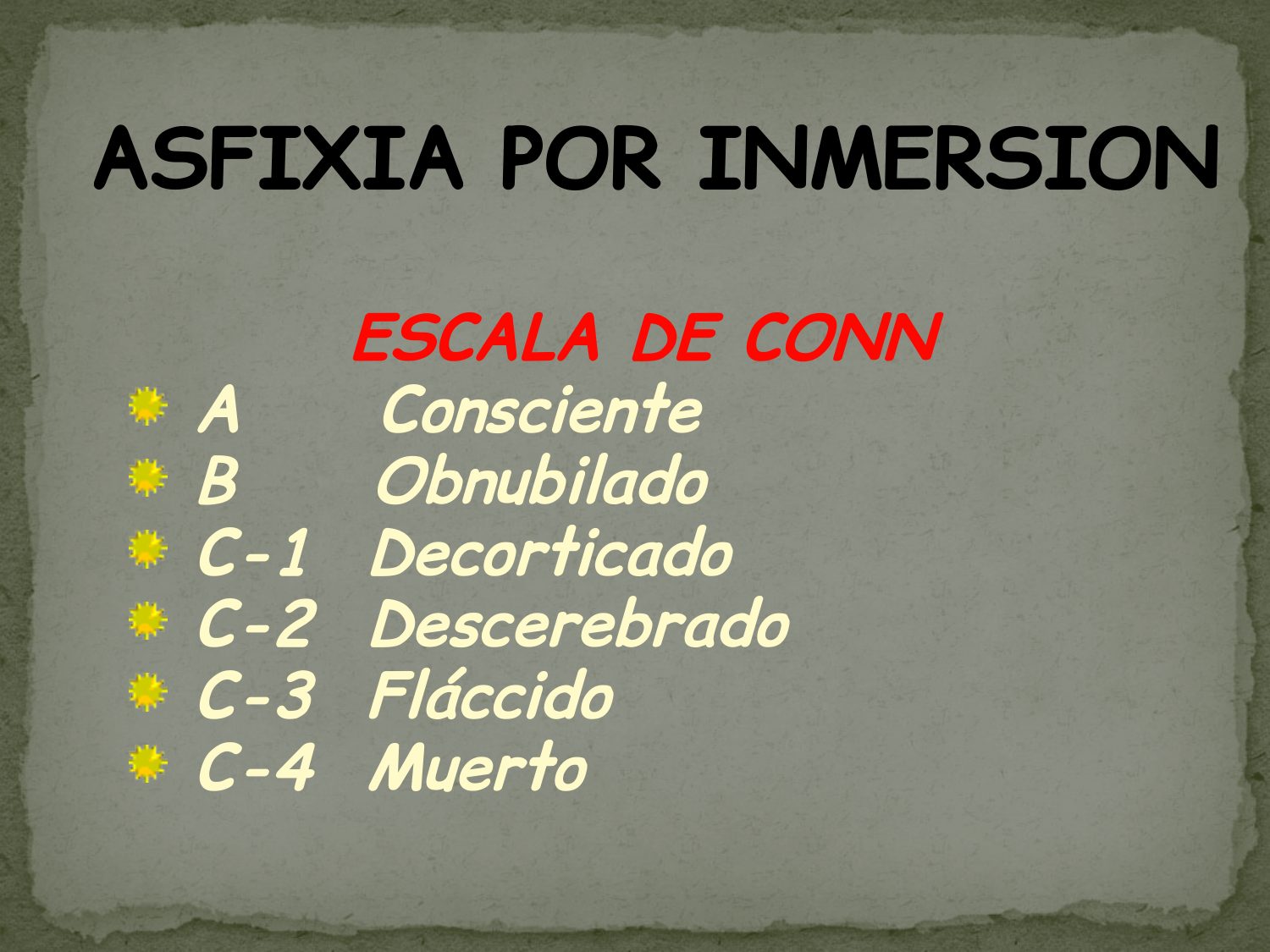

# ASFIXIA POR INMERSION
ESCALA DE CONN
 A     Consciente
 B     Obnubilado
 C-1  Decorticado
 C-2  Descerebrado
 C-3  Fláccido
 C-4  Muerto